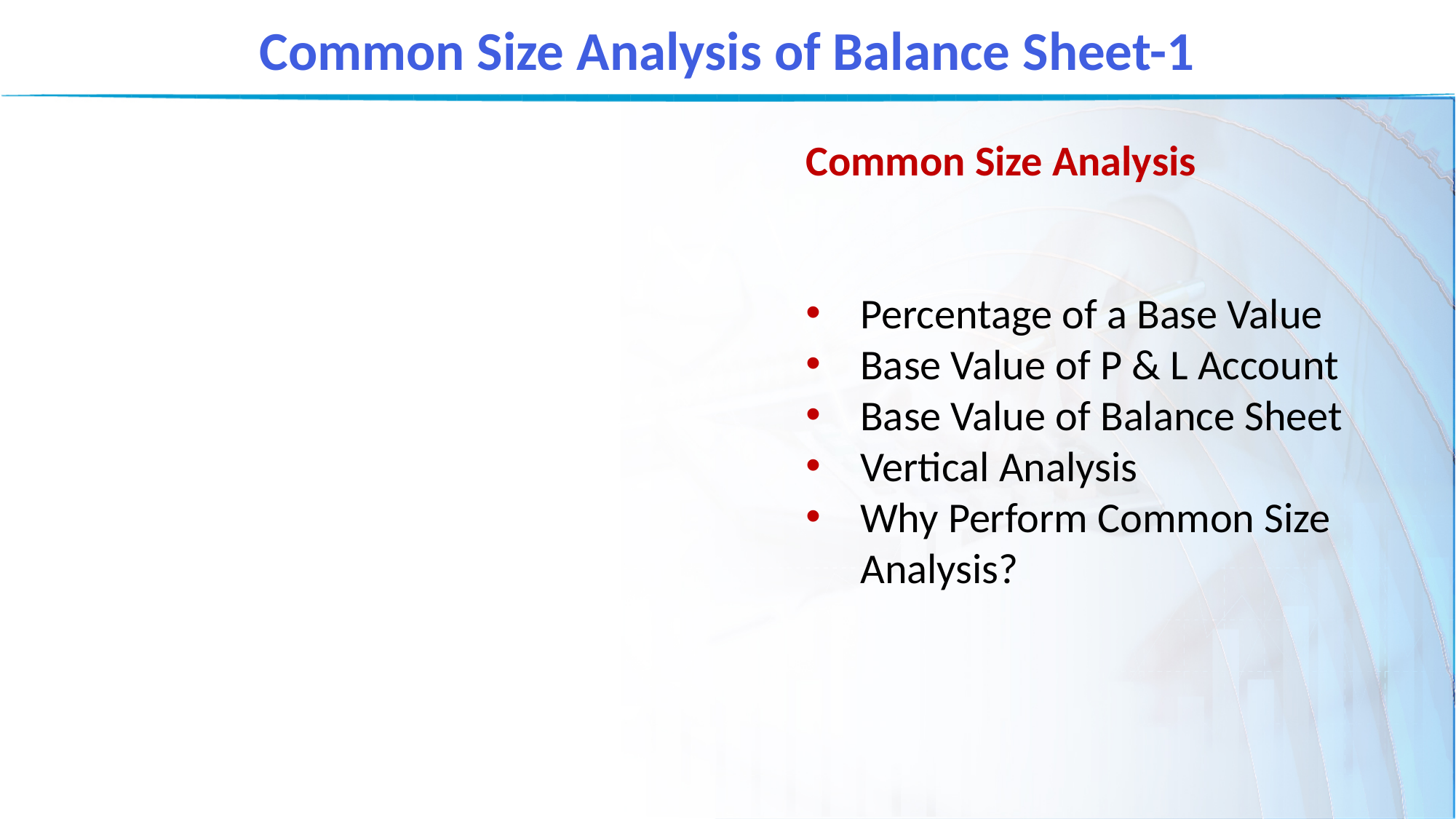

Common Size Analysis of Balance Sheet-1
Common Size Analysis

Percentage of a Base Value
Base Value of P & L Account
Base Value of Balance Sheet
Vertical Analysis
Why Perform Common Size Analysis?